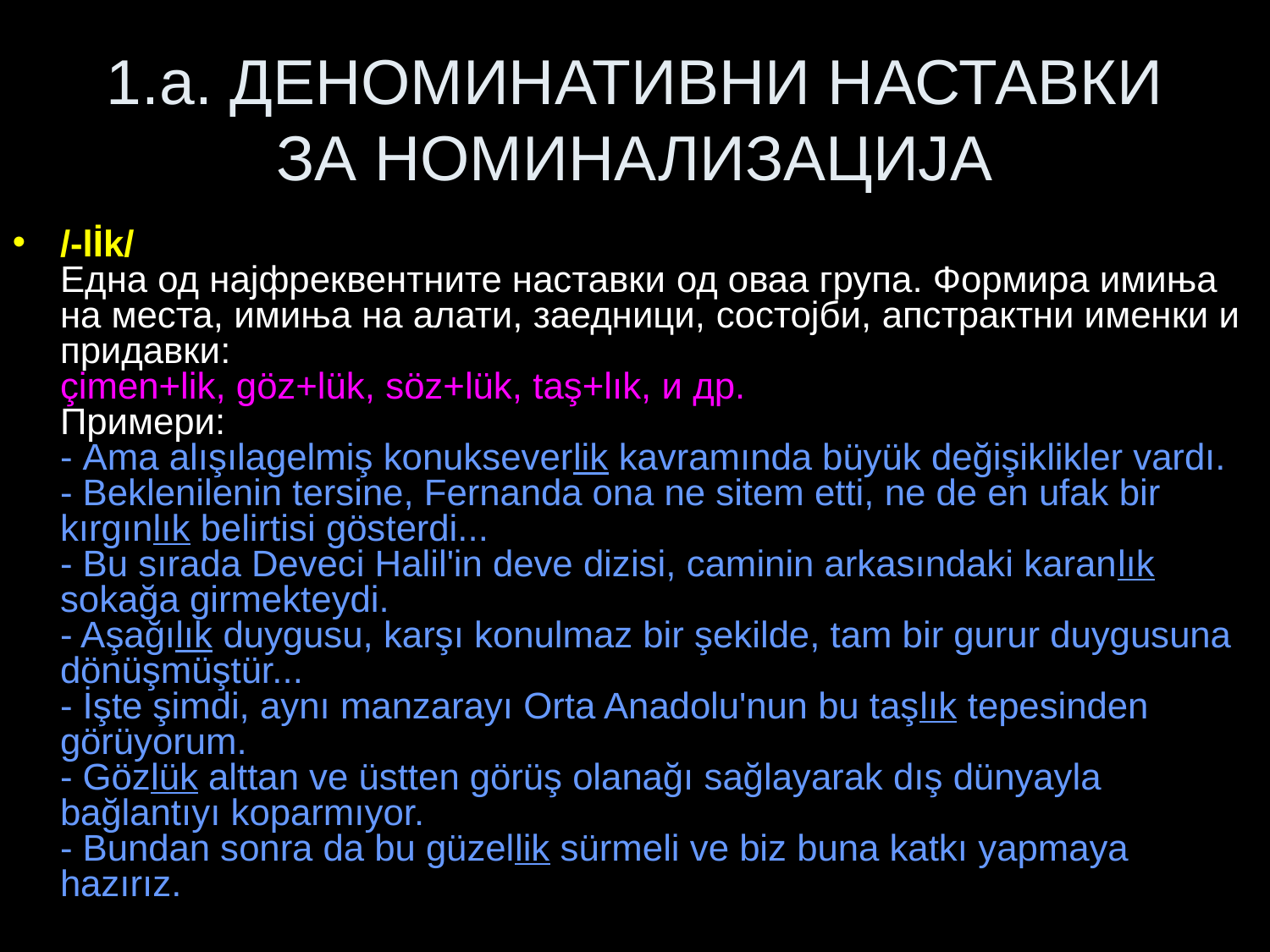

# 1.a. ДЕНОМИНАТИВНИ НАСТАВКИ ЗА НОМИНАЛИЗАЦИЈА
/-lİk/
Една од најфреквентните наставки од оваа група. Формира имиња на места, имиња на алати, заедници, состојби, апстрактни именки и придавки:
çimen+lik, göz+lük, söz+lük, taş+lık, и др.
Примери:
- Ama alışılagelmiş konukseverlik kavramında büyük değişiklikler vardı.
- Beklenilenin tersine, Fernanda ona ne sitem etti, ne de en ufak bir kırgınlık belirtisi gösterdi...
- Bu sırada Deveci Halil'in deve dizisi, caminin arkasındaki karanlık sokağa girmekteydi.
- Aşağılık duygusu, karşı konulmaz bir şekilde, tam bir gurur duygusuna dönüşmüştür...
- İşte şimdi, aynı manzarayı Orta Anadolu'nun bu taşlık tepesinden görüyorum.
- Gözlük alttan ve üstten görüş olanağı sağlayarak dış dünyayla bağlantıyı koparmıyor.
- Bundan sonra da bu güzellik sürmeli ve biz buna katkı yapmaya hazırız.